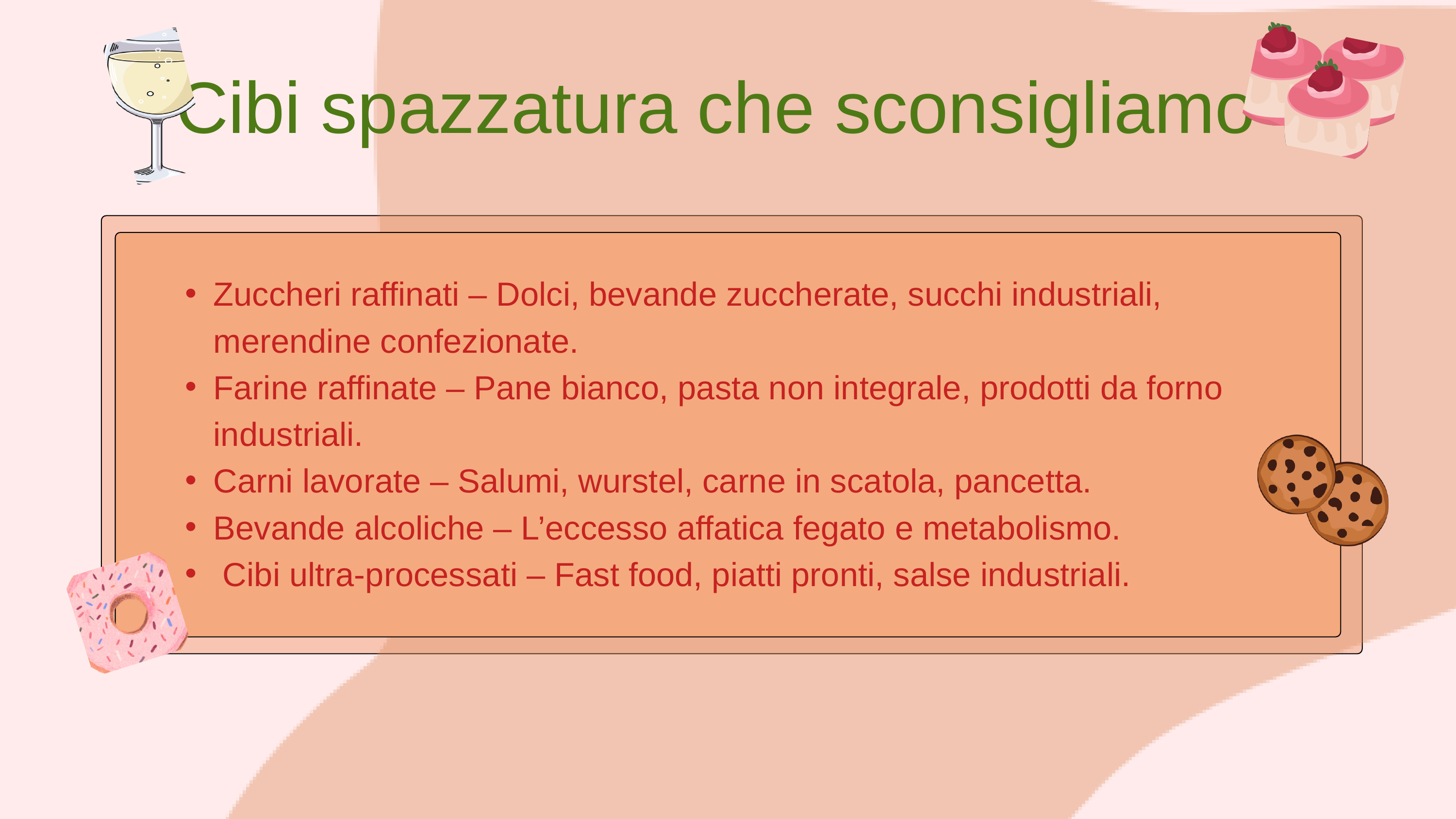

Cibi spazzatura che sconsigliamo

Zuccheri raffinati – Dolci, bevande zuccherate, succhi industriali, merendine confezionate.
Farine raffinate – Pane bianco, pasta non integrale, prodotti da forno industriali.
Carni lavorate – Salumi, wurstel, carne in scatola, pancetta.
Bevande alcoliche – L’eccesso affatica fegato e metabolismo.
 Cibi ultra-processati – Fast food, piatti pronti, salse industriali.